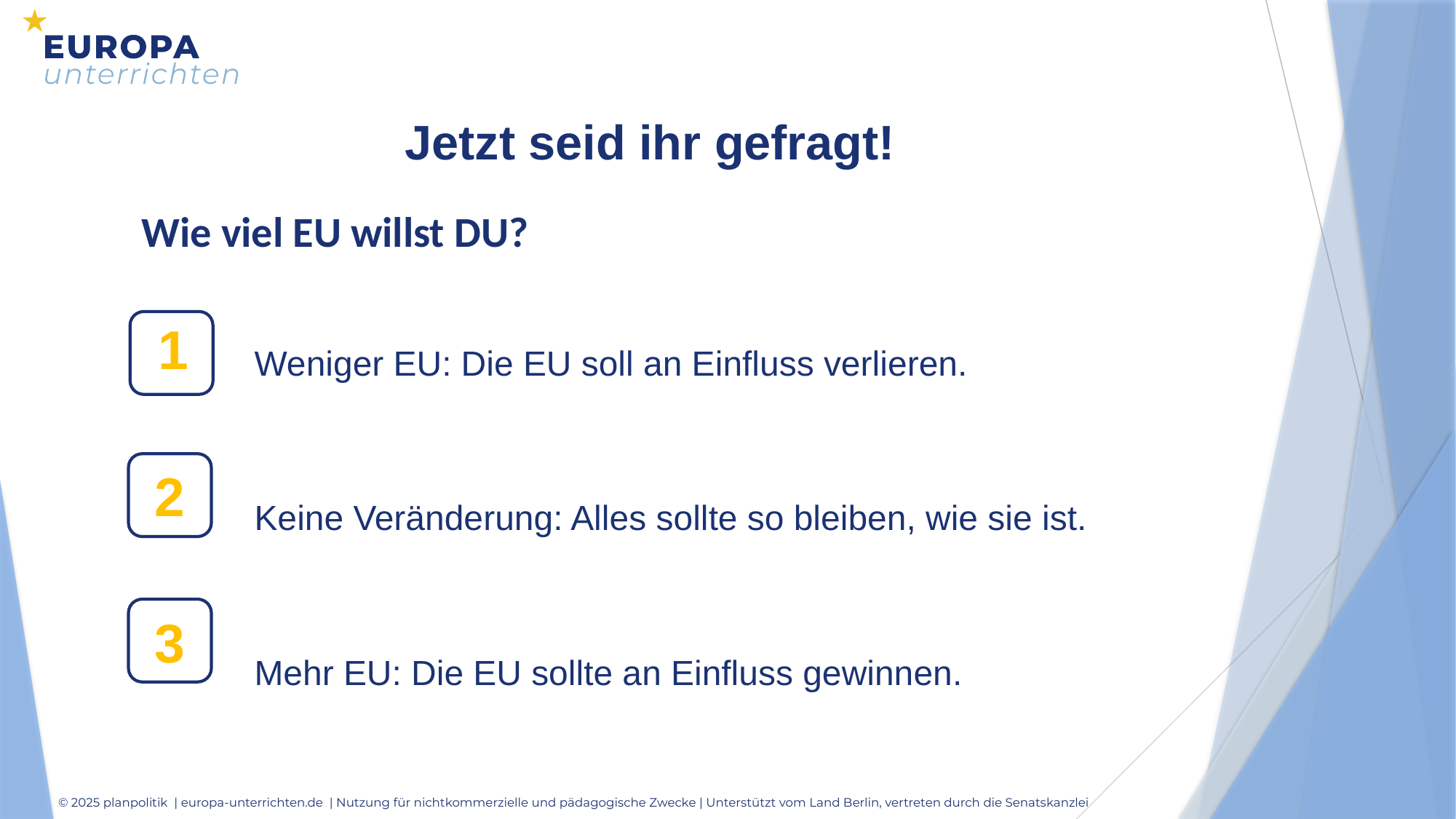

Jetzt seid ihr gefragt!
Wie viel EU willst DU?

Weniger EU: Die EU soll an Einfluss verlieren.

Keine Veränderung: Alles sollte so bleiben, wie sie ist.

Mehr EU: Die EU sollte an Einfluss gewinnen.
 1

2

3